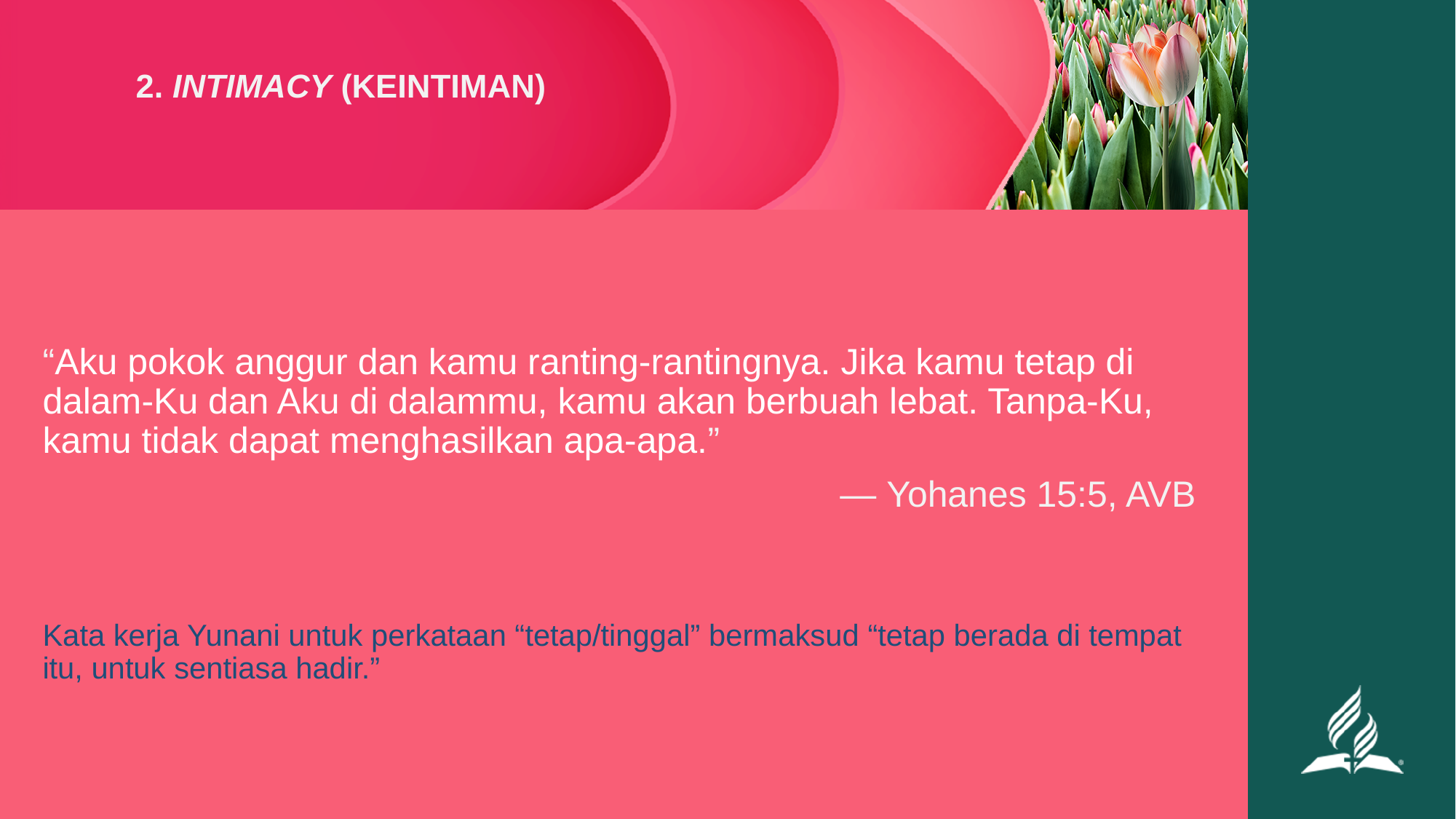

# 2. INTIMACY (KEINTIMAN)

“Aku pokok anggur dan kamu ranting-rantingnya. Jika kamu tetap di dalam-Ku dan Aku di dalammu, kamu akan berbuah lebat. Tanpa-Ku, kamu tidak dapat menghasilkan apa-apa.”
— Yohanes 15:5, AVB

Kata kerja Yunani untuk perkataan “tetap/tinggal” bermaksud “tetap berada di tempat itu, untuk sentiasa hadir.”